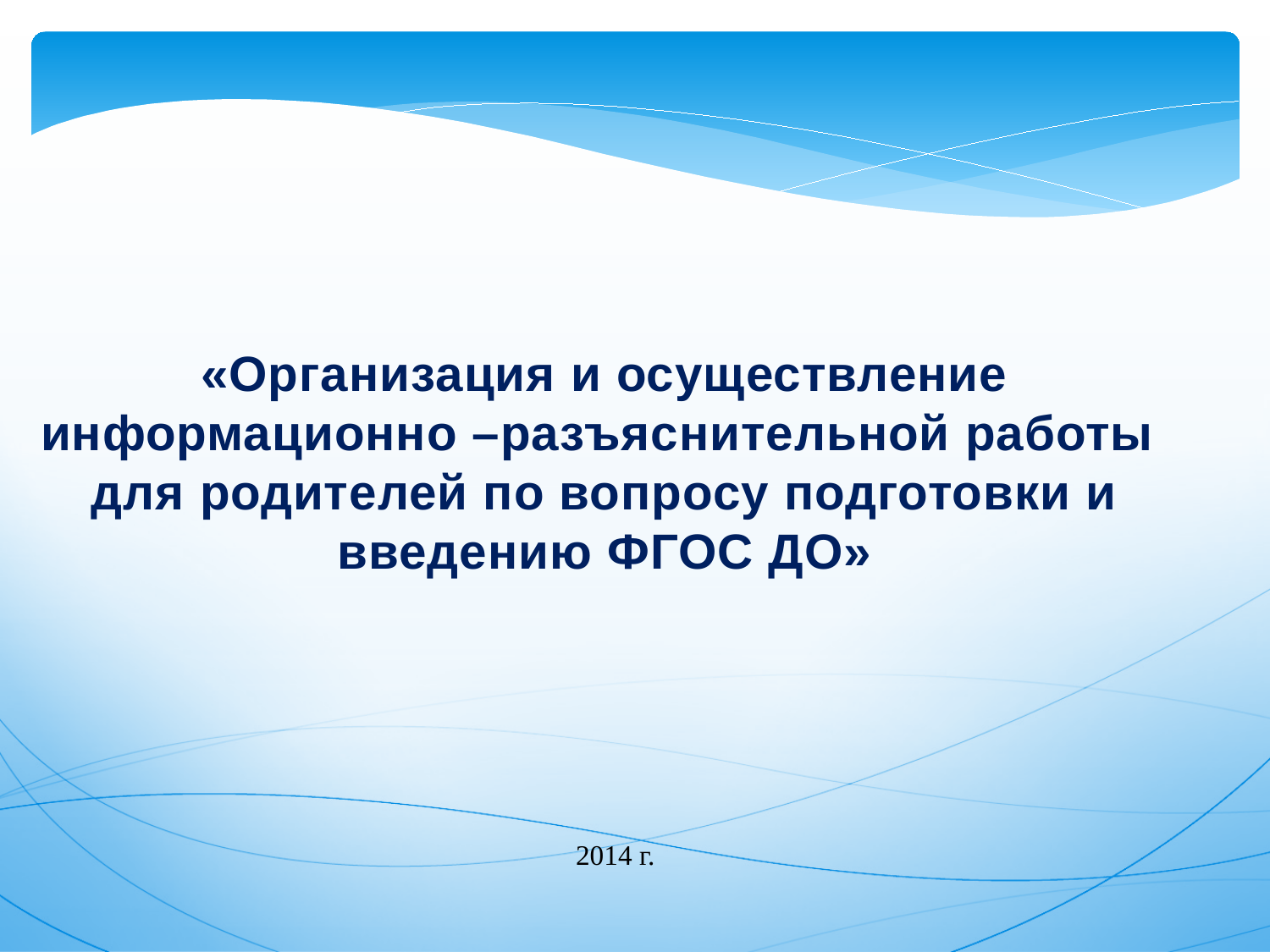

«Организация и осуществление информационно –разъяснительной работы
для родителей по вопросу подготовки и введению ФГОС ДО»
           2014 г.